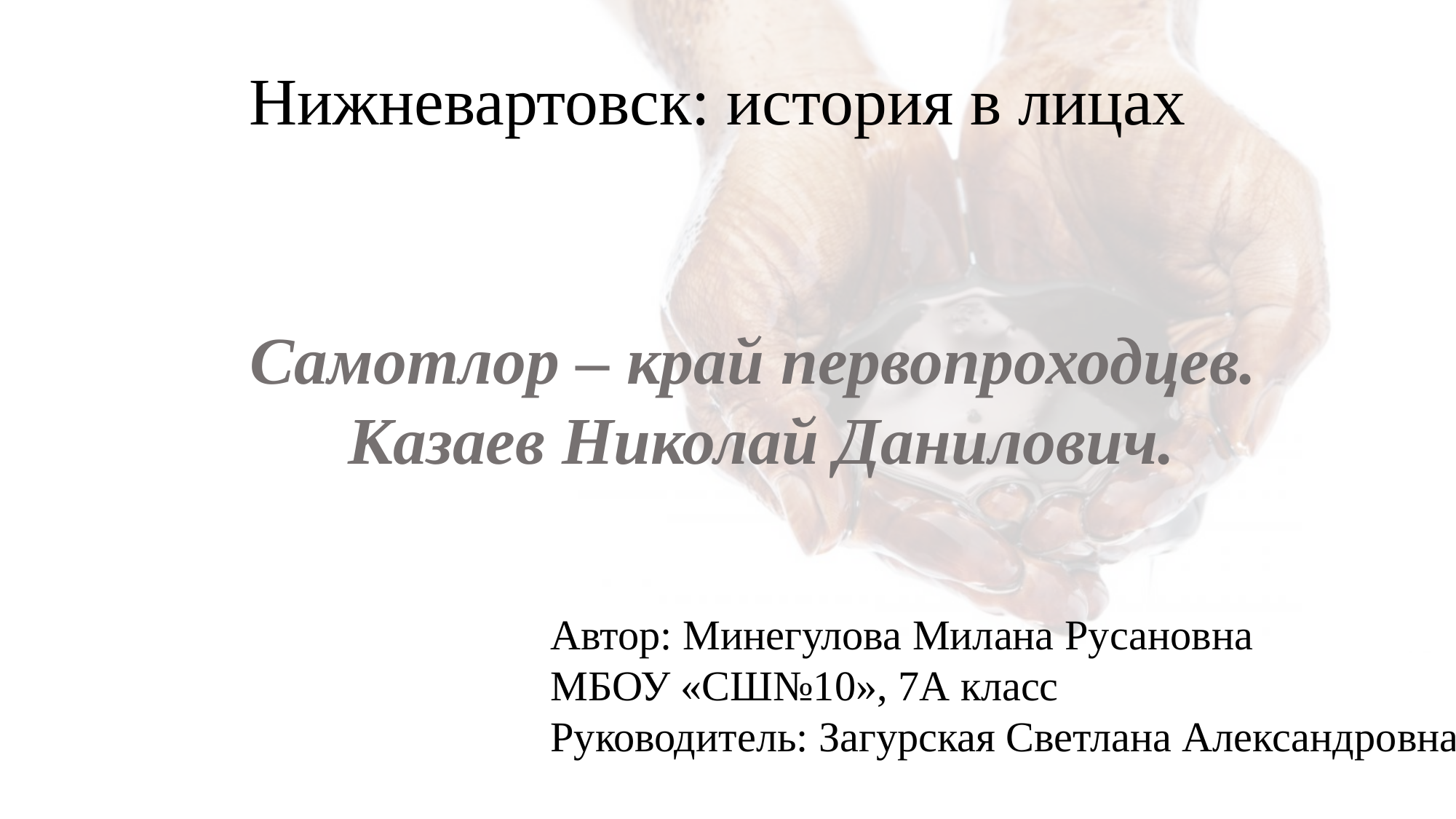

Нижневартовск: история в лицах
Самотлор – край первопроходцев.
Казаев Николай Данилович.
Автор: Минегулова Милана Русановна
МБОУ «СШ№10», 7А класс
Руководитель: Загурская Светлана Александровна